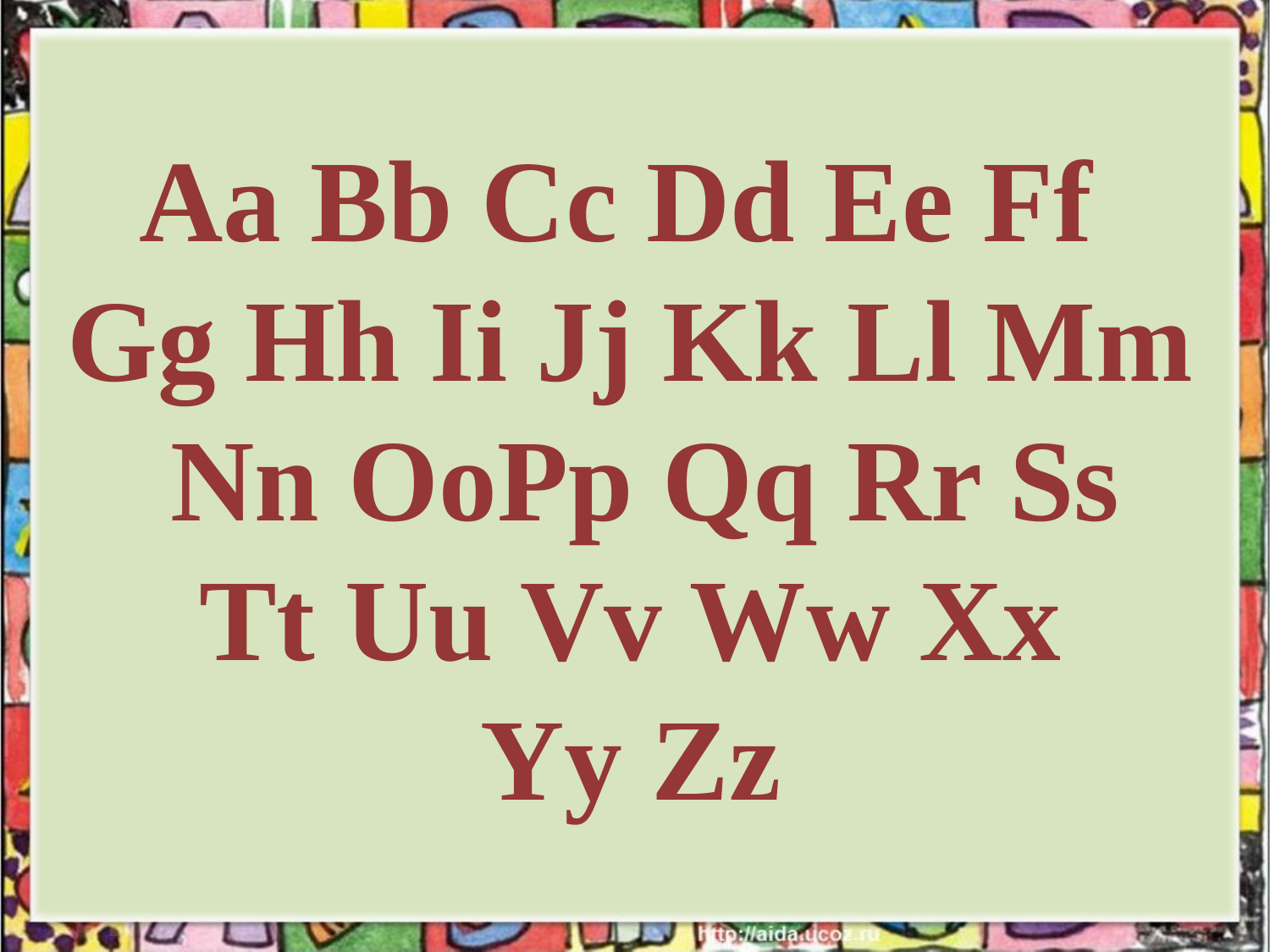

Aa Bb Cc Dd Ee Ff
Gg Hh Ii Jj Kk Ll Mm
 Nn OoPp Qq Rr Ss
 Tt Uu Vv Ww Xx
Yy Zz